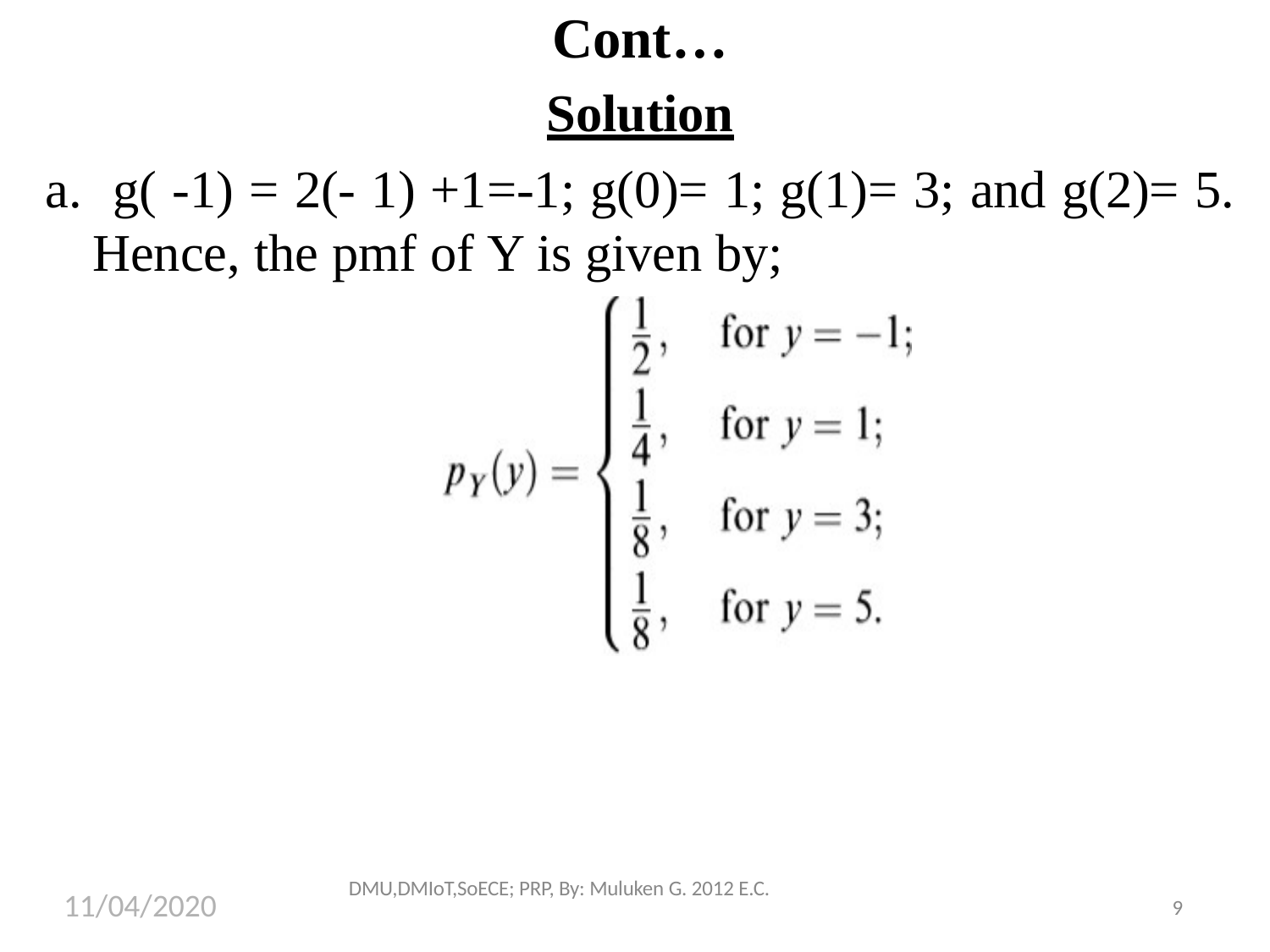

# Cont…
Solution
a.	g( -1) = 2(- 1) +1=-1; g(0)= 1; g(1)= 3; and g(2)= 5.
Hence, the pmf of Y is given by;

DMU,DMIoT,SoECE; PRP, By: Muluken G. 2012 E.C.
11/04/2020
9